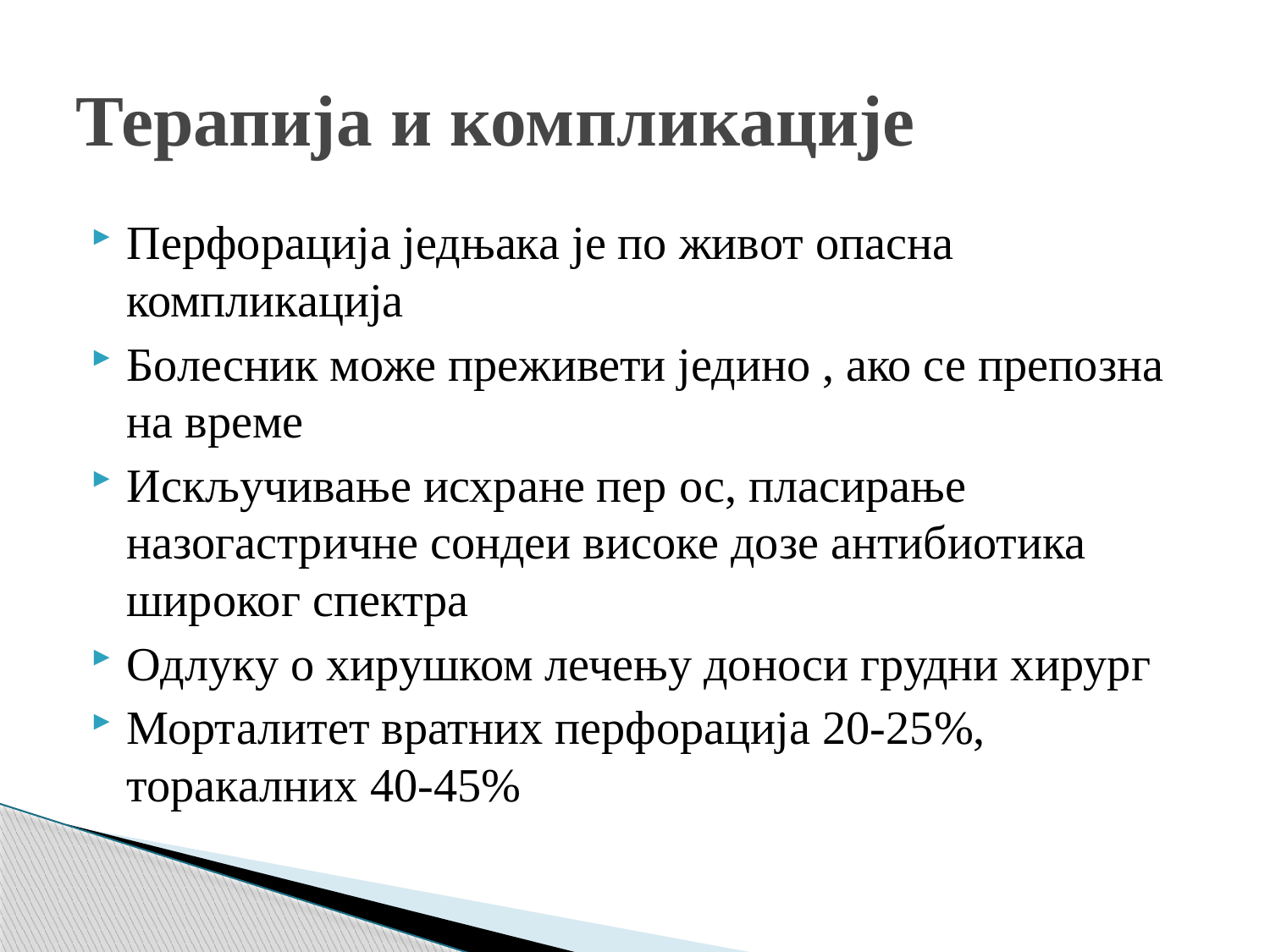

# Терапија и компликације
Перфорација једњака је по живот опасна компликација
Болесник може преживети једино , ако се препозна на време
Искључивање исхране пер ос, пласирање назогастричне сондеи високе дозе антибиотика широког спектра
Одлуку о хирушком лечењу доноси грудни хирург
Морталитет вратних перфорација 20-25%, торакалних 40-45%